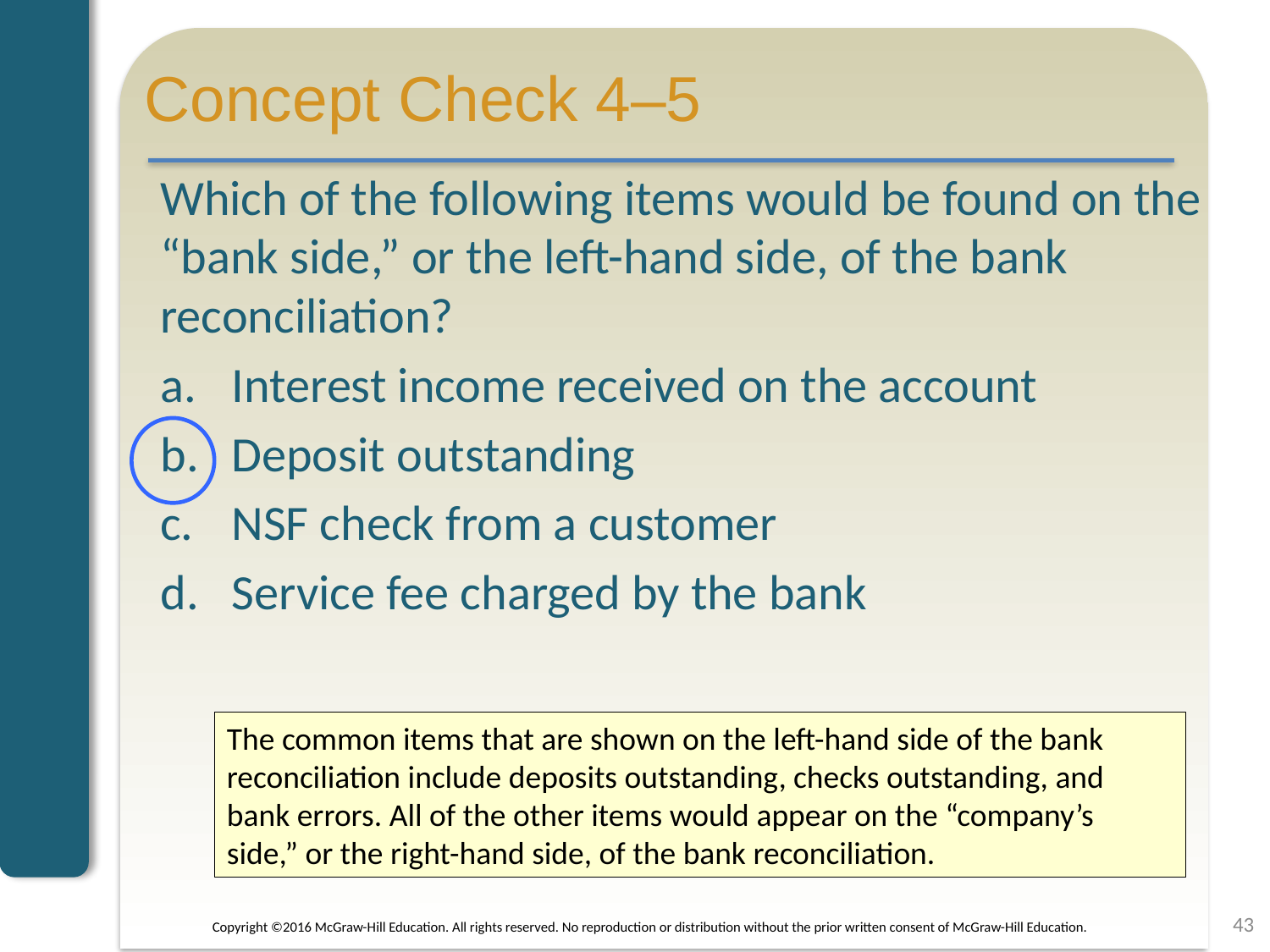

# Concept Check 4–5
Which of the following items would be found on the “bank side,” or the left-hand side, of the bank reconciliation?
Interest income received on the account
Deposit outstanding
NSF check from a customer
Service fee charged by the bank

The common items that are shown on the left-hand side of the bank reconciliation include deposits outstanding, checks outstanding, and bank errors. All of the other items would appear on the “company’s side,” or the right-hand side, of the bank reconciliation.
43
Copyright ©2016 McGraw-Hill Education. All rights reserved. No reproduction or distribution without the prior written consent of McGraw-Hill Education.